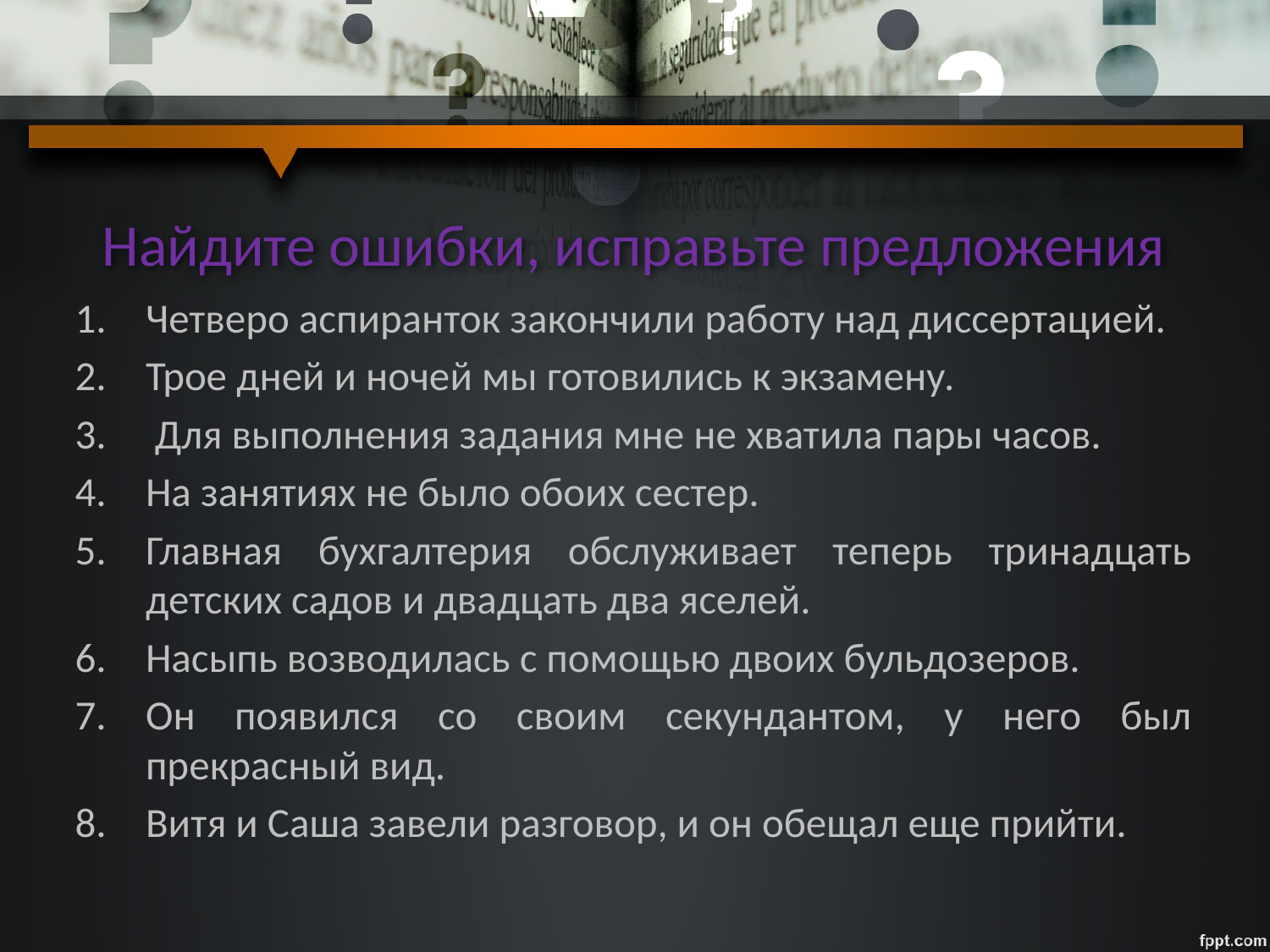

# Найдите ошибки, исправьте предложения
Четверо аспиранток закончили работу над диссертацией.
Трое дней и ночей мы готовились к экзамену.
 Для выполнения задания мне не хватила пары часов.
На занятиях не было обоих сестер.
Главная бухгалтерия обслуживает теперь тринадцать детских садов и двадцать два яселей.
Насыпь возводилась с помощью двоих бульдозеров.
Он появился со своим секундантом, у него был прекрасный вид.
Витя и Саша завели разговор, и он обещал еще прийти.